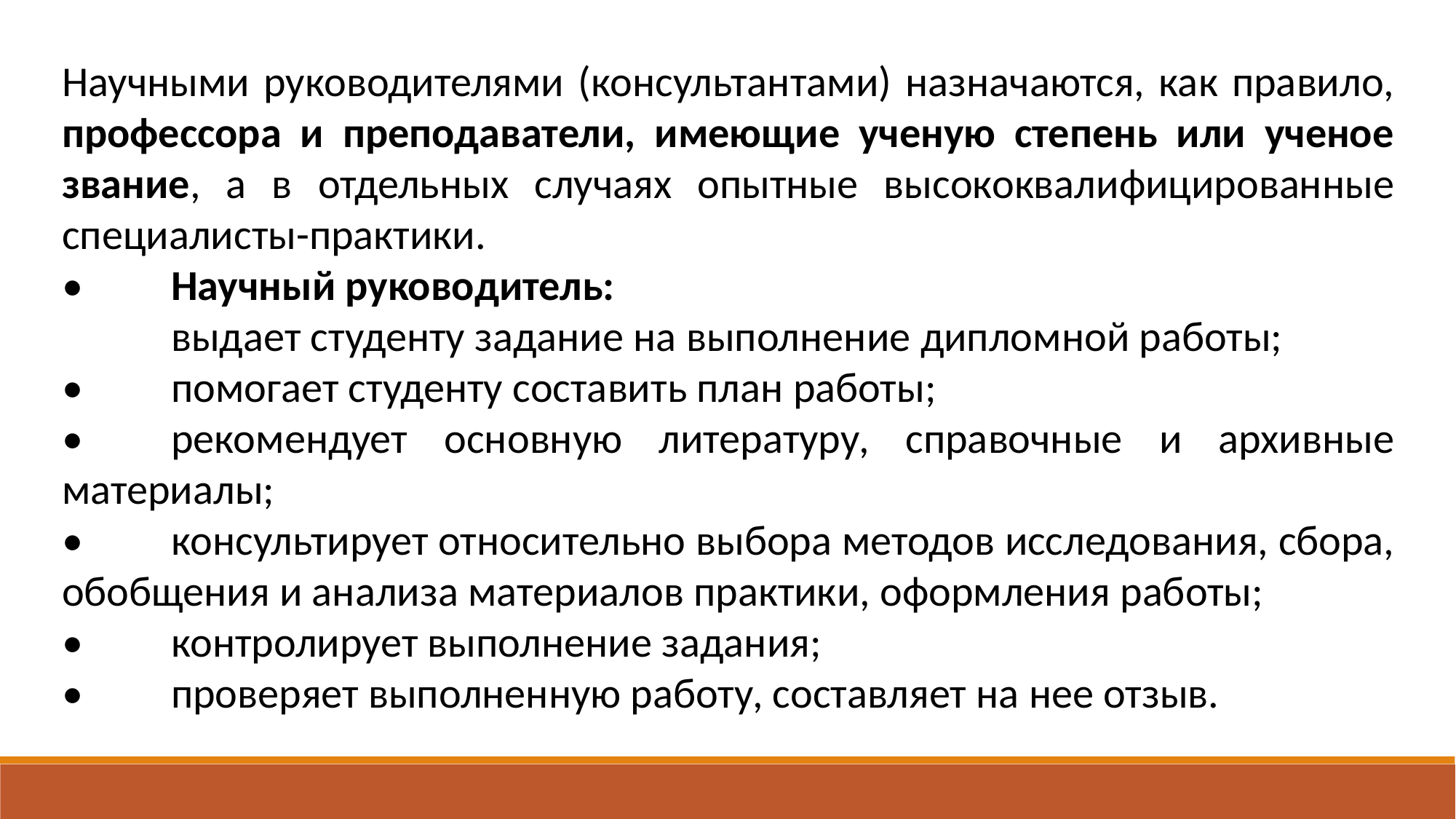

Научными руководителями (консультантами) назначаются, как правило, профессора и преподаватели, имеющие ученую степень или ученое звание, а в отдельных случаях опытные высококвалифицированные специалисты-практики.
•	Научный руководитель:
	выдает студенту задание на выполнение дипломной работы;
•	помогает студенту составить план работы;
•	рекомендует основную литературу, справочные и архивные материалы;
•	консультирует относительно выбора методов исследования, сбора, обобщения и анализа материалов практики, оформления работы;
•	контролирует выполнение задания;
•	проверяет выполненную работу, составляет на нее отзыв.